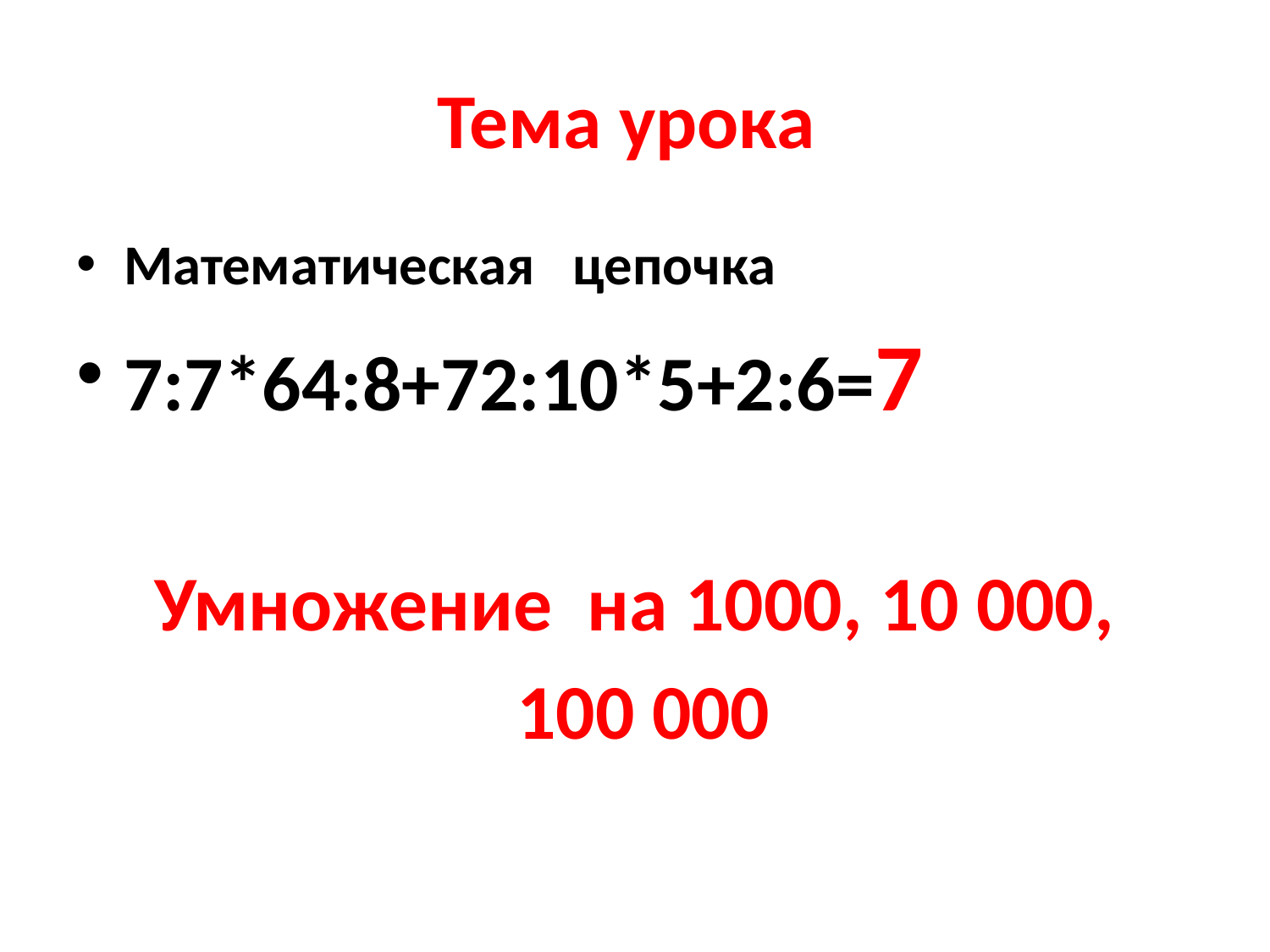

# Тема урока
Математическая   цепочка
7:7*64:8+72:10*5+2:6=7

Умножение  на 1000, 10 000,
 100 000